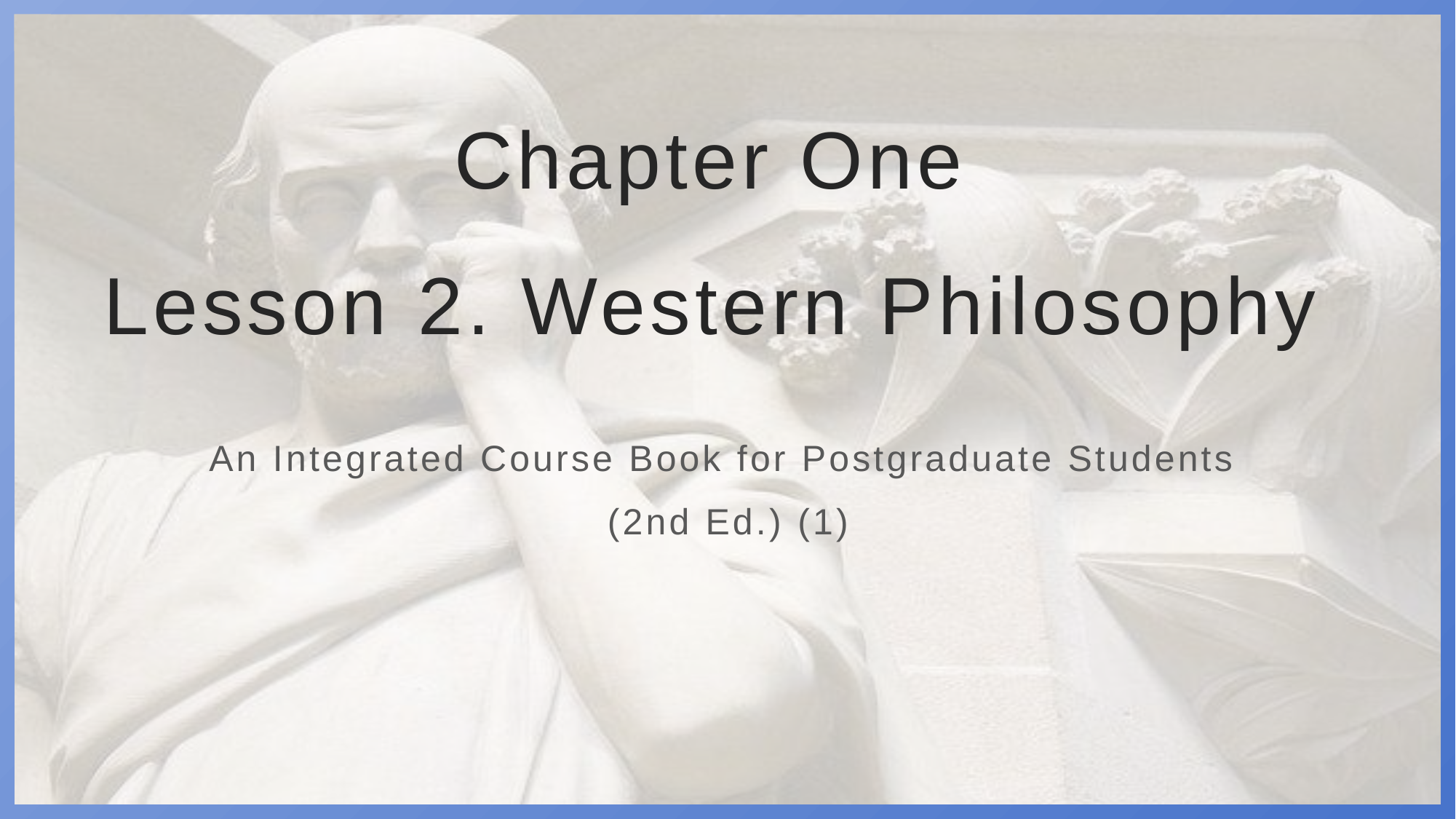

# Chapter One Lesson 2. Western Philosophy
An Integrated Course Book for Postgraduate Students
(2nd Ed.) (1)